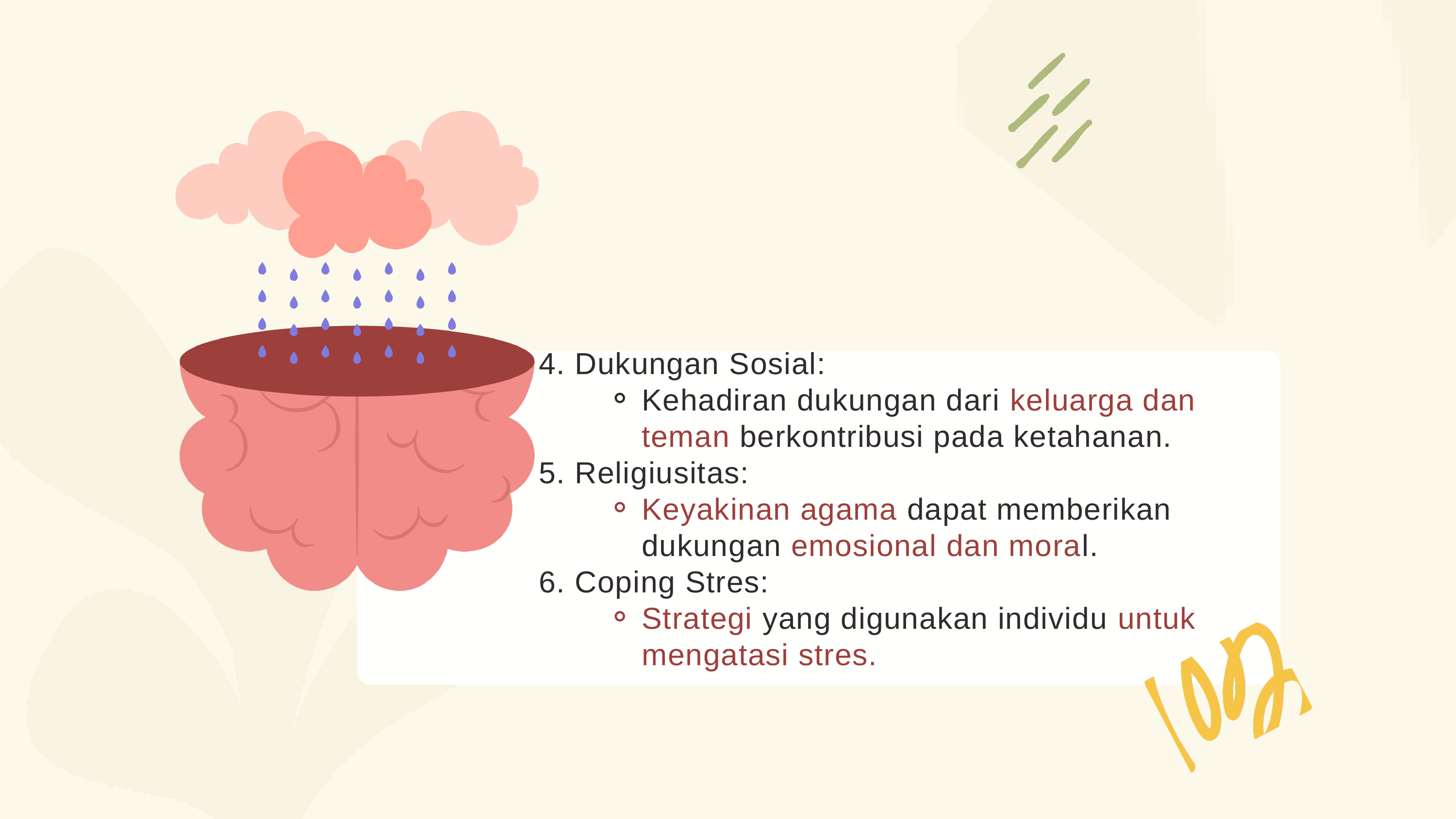

4. Dukungan Sosial:
Kehadiran dukungan dari keluarga dan teman berkontribusi pada ketahanan.
5. Religiusitas:
Keyakinan agama dapat memberikan dukungan emosional dan moral.
6. Coping Stres:
Strategi yang digunakan individu untuk mengatasi stres.